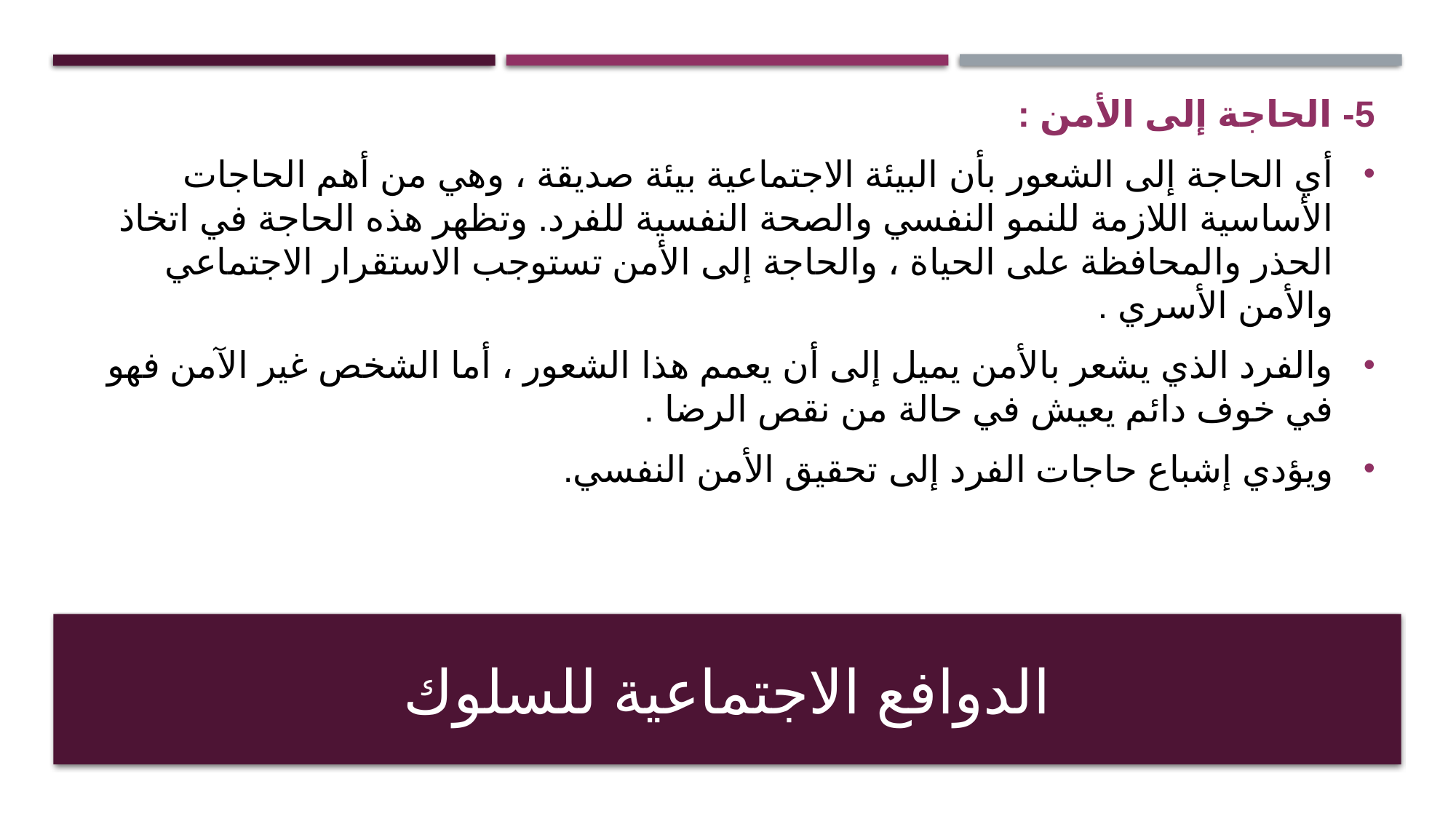

5- الحاجة إلى الأمن :
أي الحاجة إلى الشعور بأن البيئة الاجتماعية بيئة صديقة ، وهي من أهم الحاجات الأساسية اللازمة للنمو النفسي والصحة النفسية للفرد. وتظهر هذه الحاجة في اتخاذ الحذر والمحافظة على الحياة ، والحاجة إلى الأمن تستوجب الاستقرار الاجتماعي والأمن الأسري .
والفرد الذي يشعر بالأمن يميل إلى أن يعمم هذا الشعور ، أما الشخص غير الآمن فهو في خوف دائم يعيش في حالة من نقص الرضا .
ويؤدي إشباع حاجات الفرد إلى تحقيق الأمن النفسي.
# الدوافع الاجتماعية للسلوك